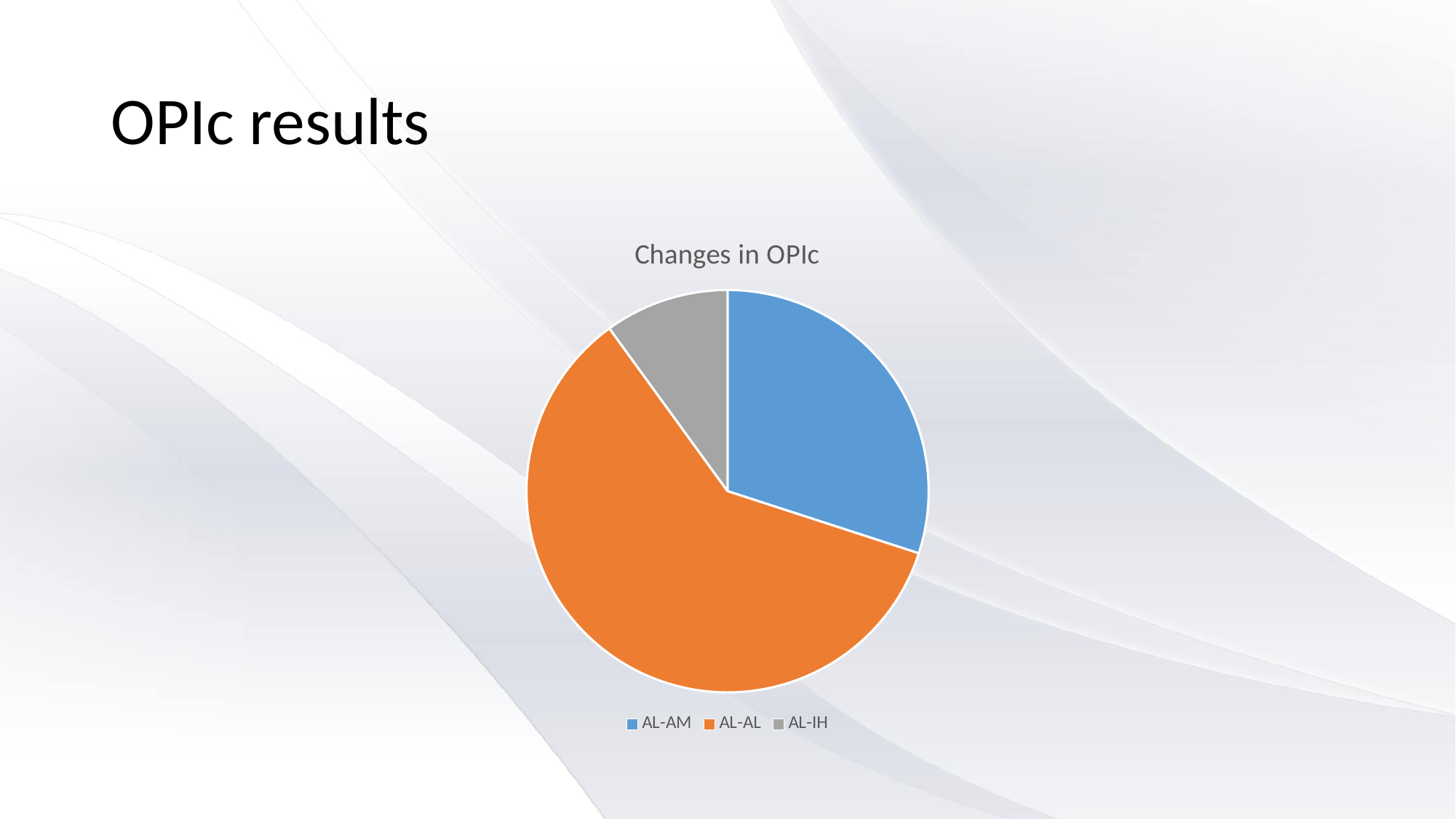

# OPIc results

### Chart: Changes in OPIc

| Category | Changes in OPI |
|---|---|
| AL-AM | 3.0 |
| AL-AL | 6.0 |
| AL-IH | 1.0 |